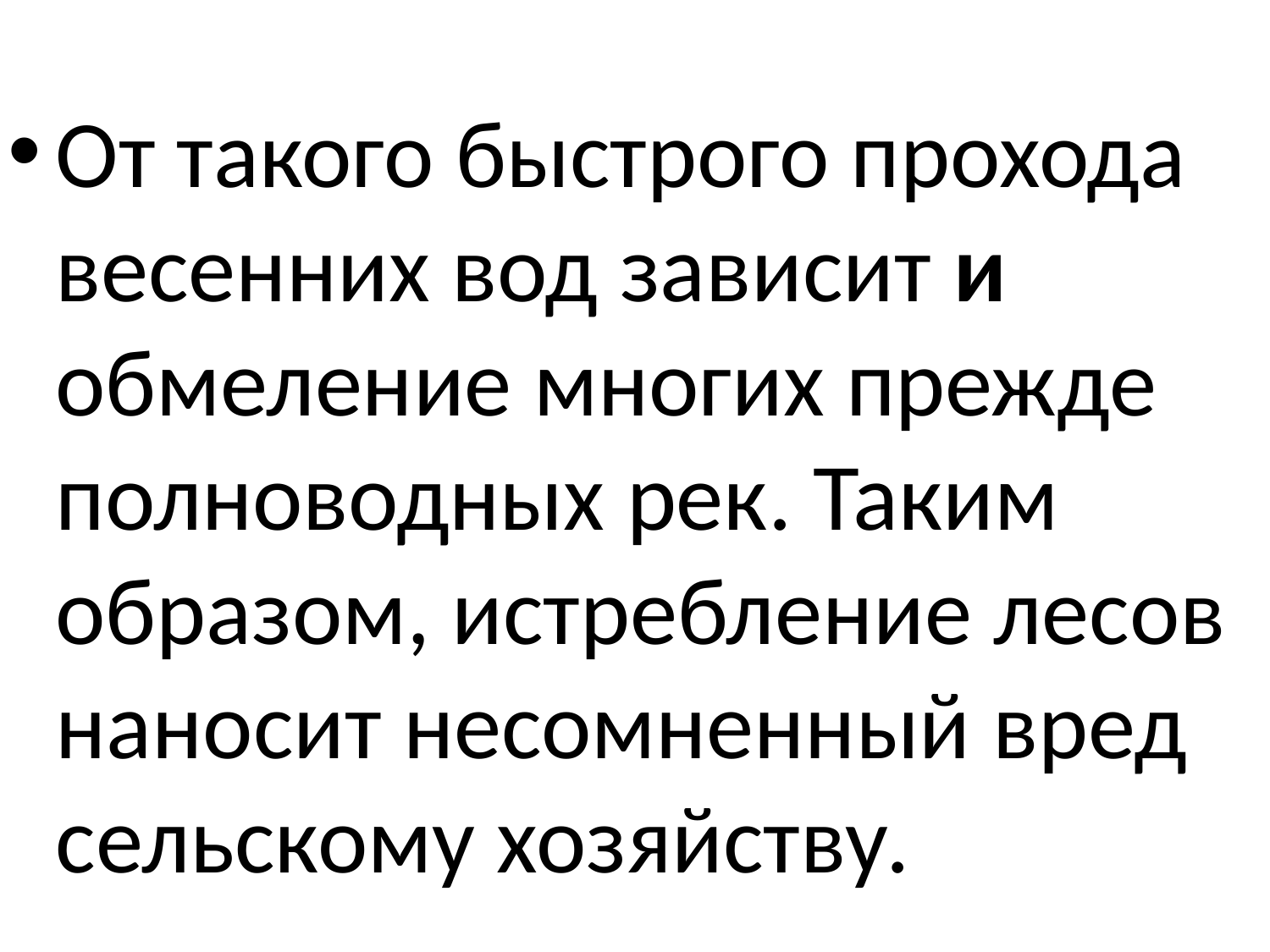

#
От такого быстрого прохода весенних вод зависит и обмеление многих прежде полноводных рек. Таким образом, истребление лесов наносит несомненный вред сельскому хозяйству.